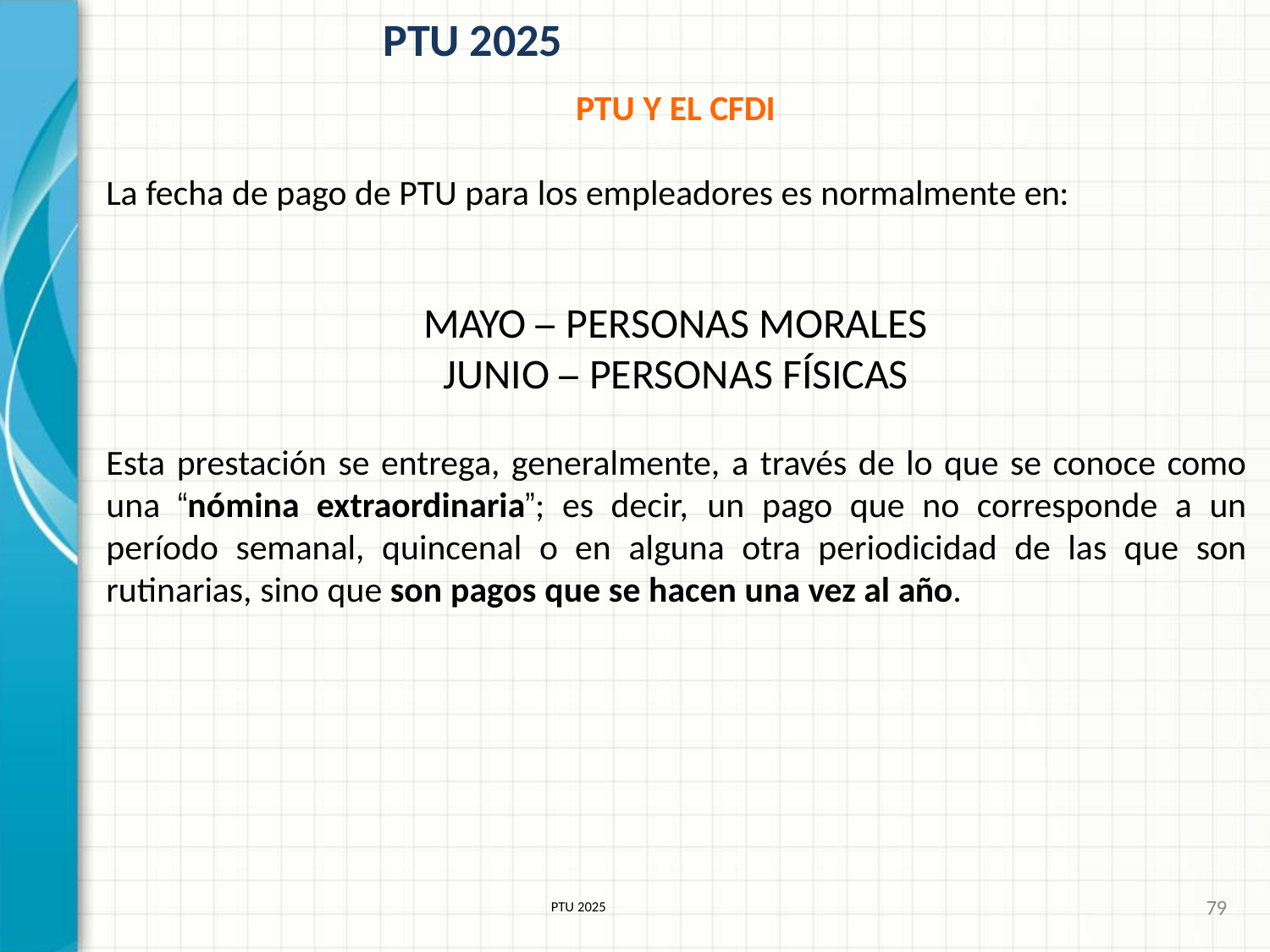

# PTU 2025
PTU Y EL CFDI
La fecha de pago de PTU para los empleadores es normalmente en:

MAYO – PERSONAS MORALES JUNIO – PERSONAS FÍSICAS
Esta prestación se entrega, generalmente, a través de lo que se conoce como una “nómina extraordinaria”; es decir,  un pago que no corresponde a un período semanal, quincenal o en alguna otra periodicidad de las que son rutinarias, sino que son pagos que se hacen una vez al año.
79
PTU 2025